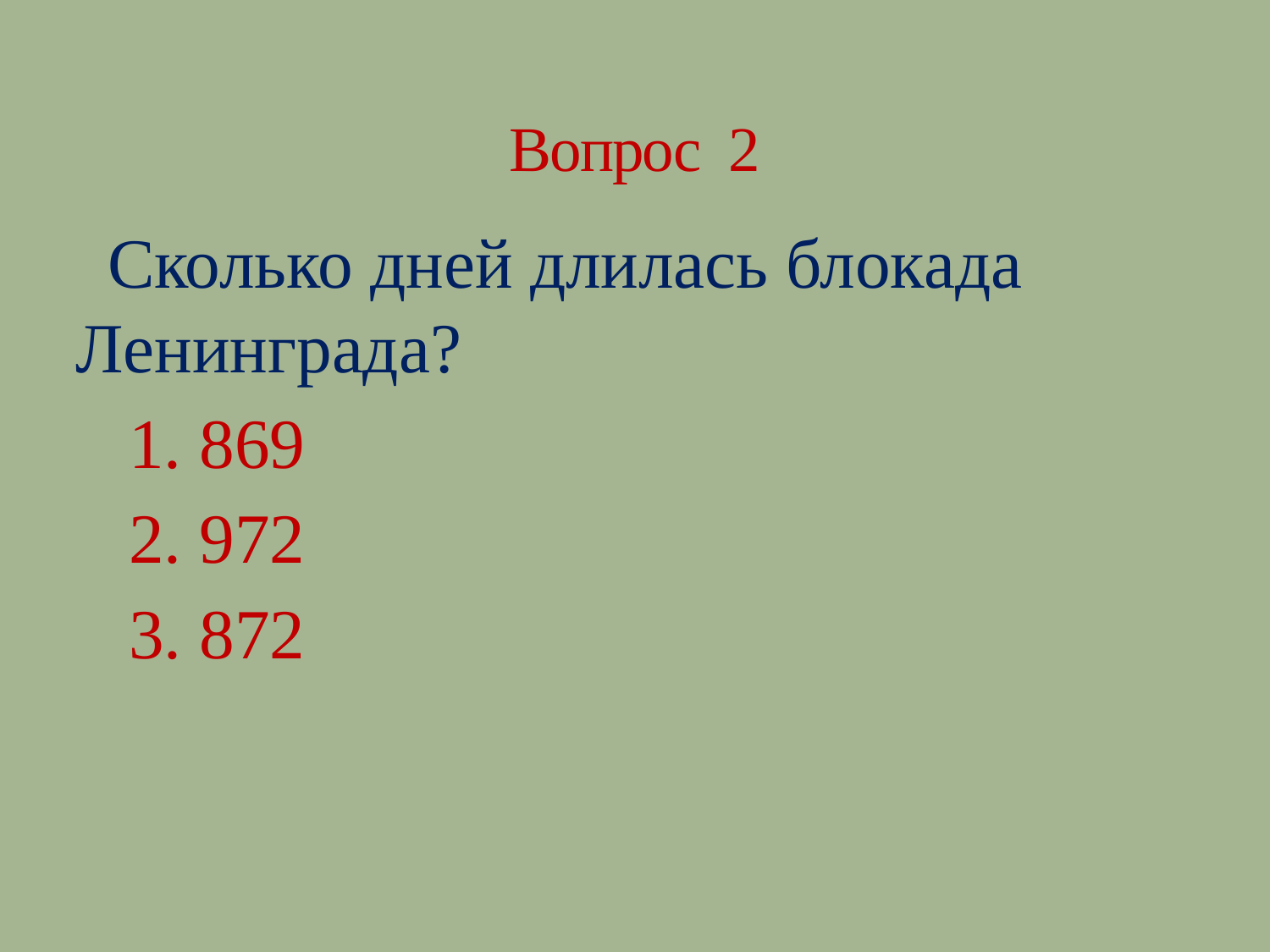

# Вопрос  2
  Сколько дней длилась блокада Ленинграда?
   1. 869
   2. 972
   3. 872